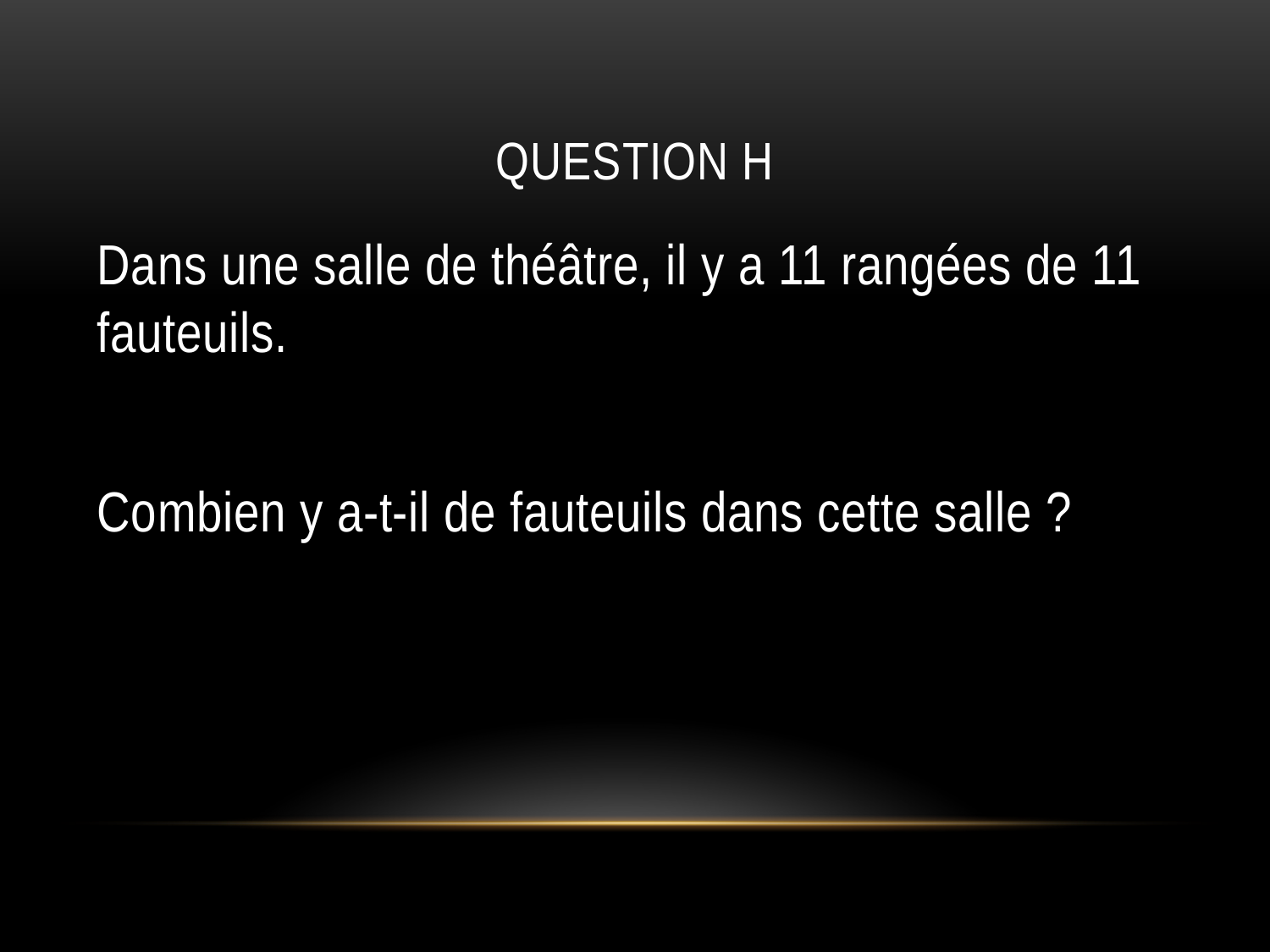

# QUESTION H
Dans une salle de théâtre, il y a 11 rangées de 11 fauteuils.

Combien y a-t-il de fauteuils dans cette salle ?